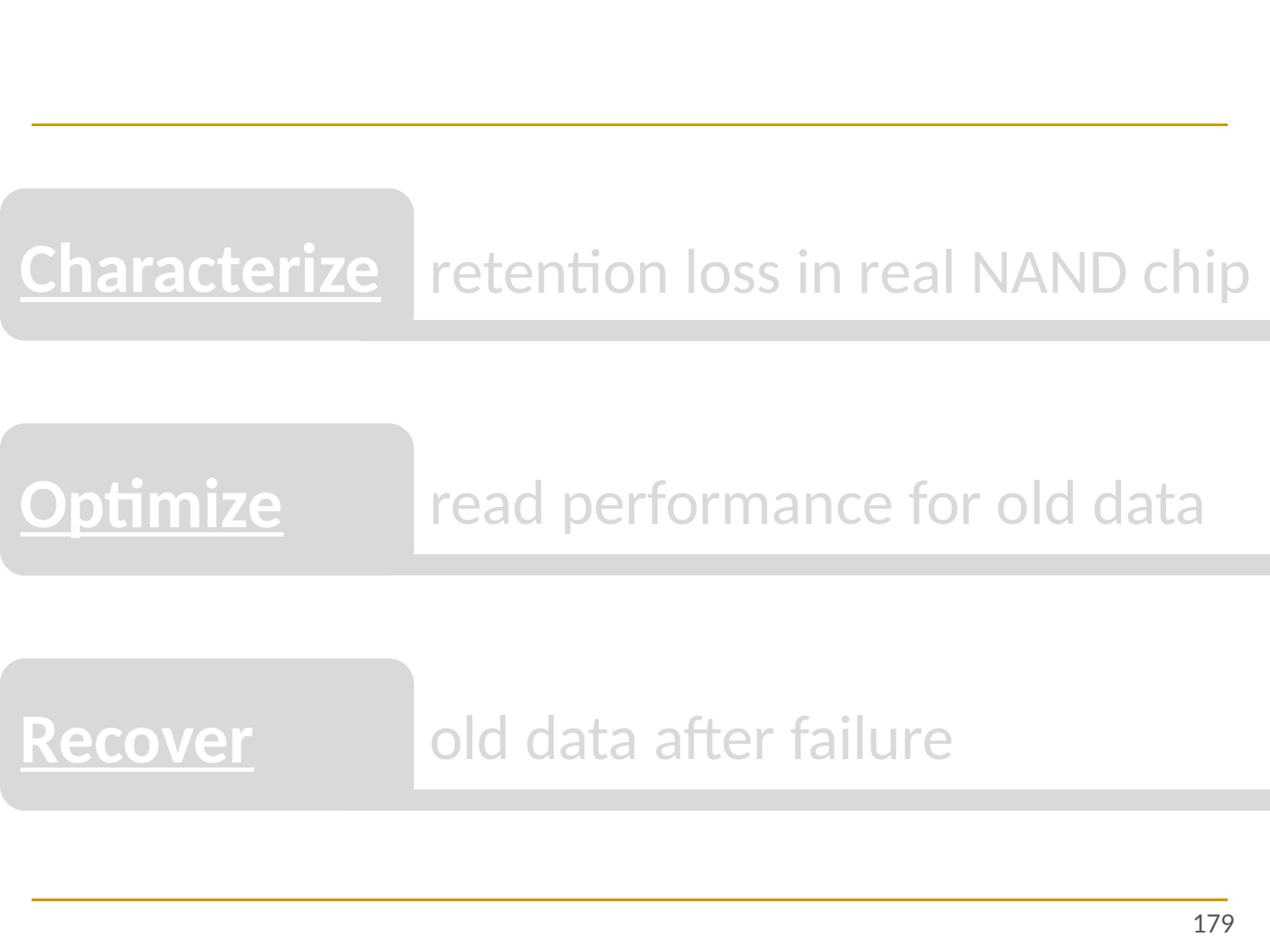

Characterize
retention loss in real NAND chip
Optimize
read performance for old data
Recover
old data after failure
179